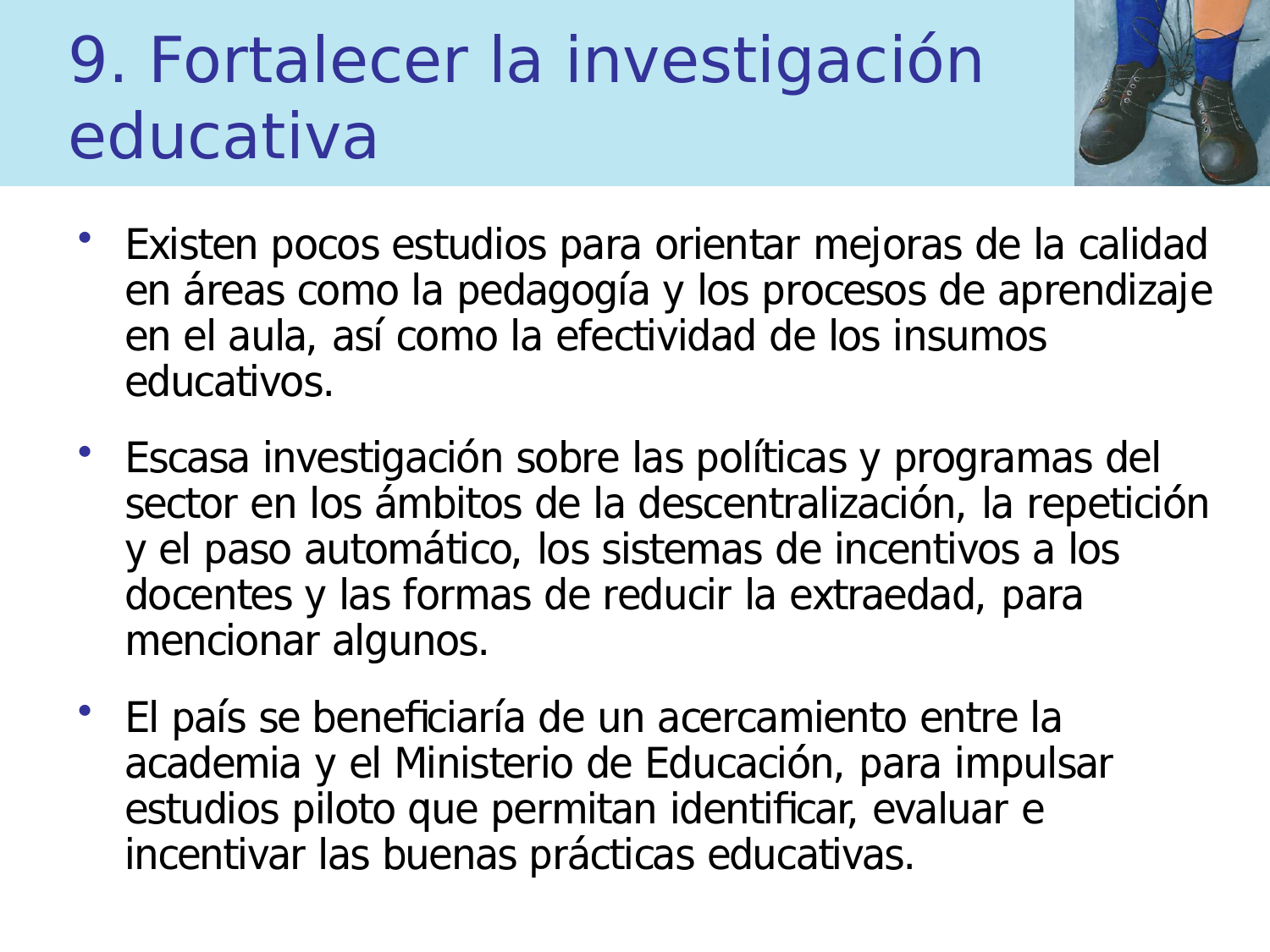

# 9. Fortalecer la investigación educativa
Existen pocos estudios para orientar mejoras de la calidad en áreas como la pedagogía y los procesos de aprendizaje en el aula, así como la efectividad de los insumos educativos.

Escasa investigación sobre las políticas y programas del sector en los ámbitos de la descentralización, la repetición y el paso automático, los sistemas de incentivos a los docentes y las formas de reducir la extraedad, para mencionar algunos.

El país se beneficiaría de un acercamiento entre la academia y el Ministerio de Educación, para impulsar estudios piloto que permitan identificar, evaluar e incentivar las buenas prácticas educativas.